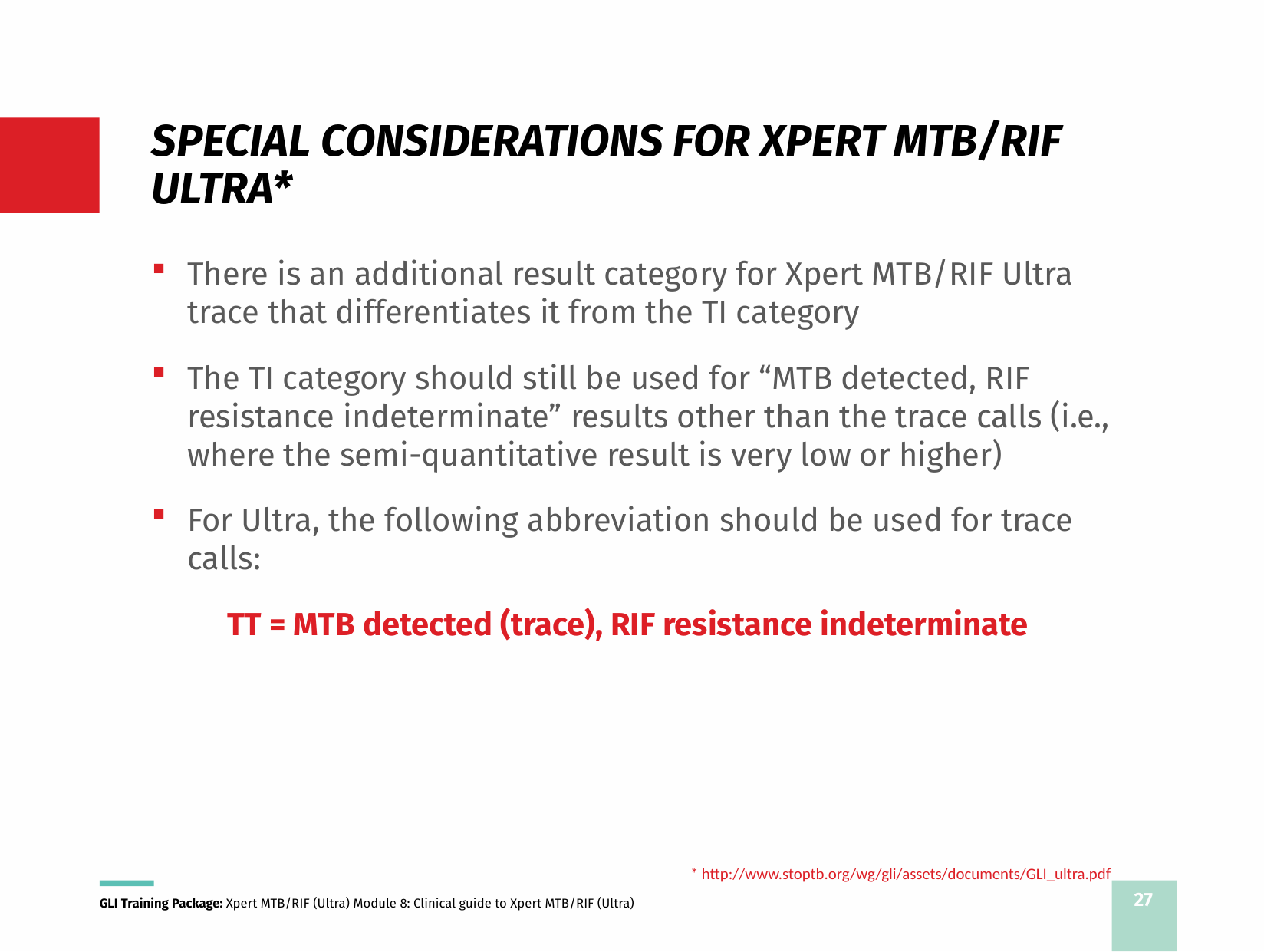

# SPECIAL CONSIDERATIONS FOR XPERT MTB/RIF ULTRA*
There is an additional result category for Xpert MTB/RIF Ultra trace that differentiates it from the TI category
The TI category should still be used for “MTB detected, RIF resistance indeterminate” results other than the trace calls (i.e., where the semi-quantitative result is very low or higher)
For Ultra, the following abbreviation should be used for trace calls:
TT = MTB detected (trace), RIF resistance indeterminate

* http://www.stoptb.org/wg/gli/assets/documents/GLI_ultra.pdf